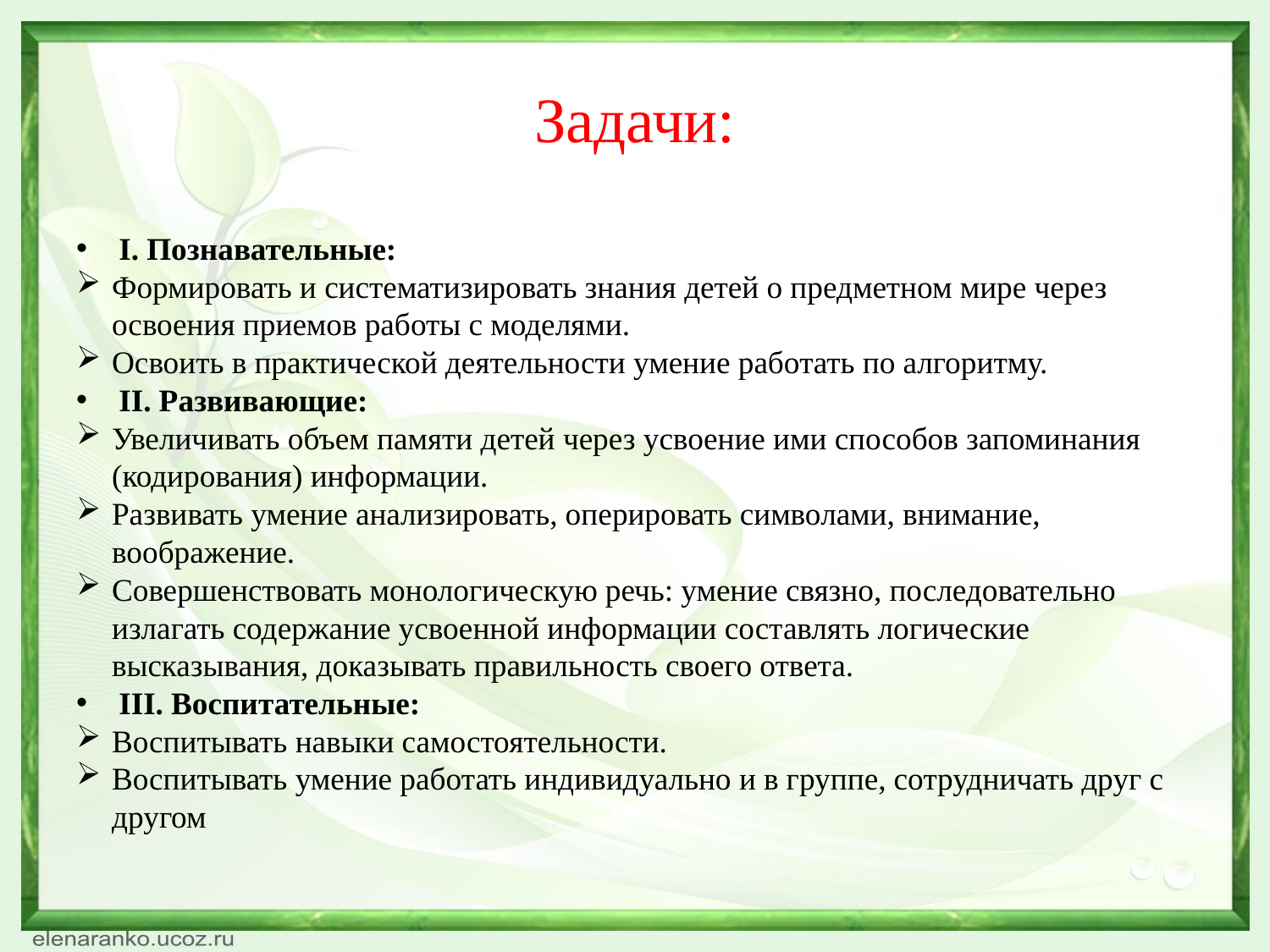

# Задачи:
I. Познавательные:
Формировать и систематизировать знания детей о предметном мире через освоения приемов работы с моделями.
Освоить в практической деятельности умение работать по алгоритму.
II. Развивающие:
Увеличивать объем памяти детей через усвоение ими способов запоминания (кодирования) информации.
Развивать умение анализировать, оперировать символами, внимание, воображение.
Совершенствовать монологическую речь: умение связно, последовательно излагать содержание усвоенной информации составлять логические высказывания, доказывать правильность своего ответа.
III. Воспитательные:
Воспитывать навыки самостоятельности.
Воспитывать умение работать индивидуально и в группе, сотрудничать друг с другом